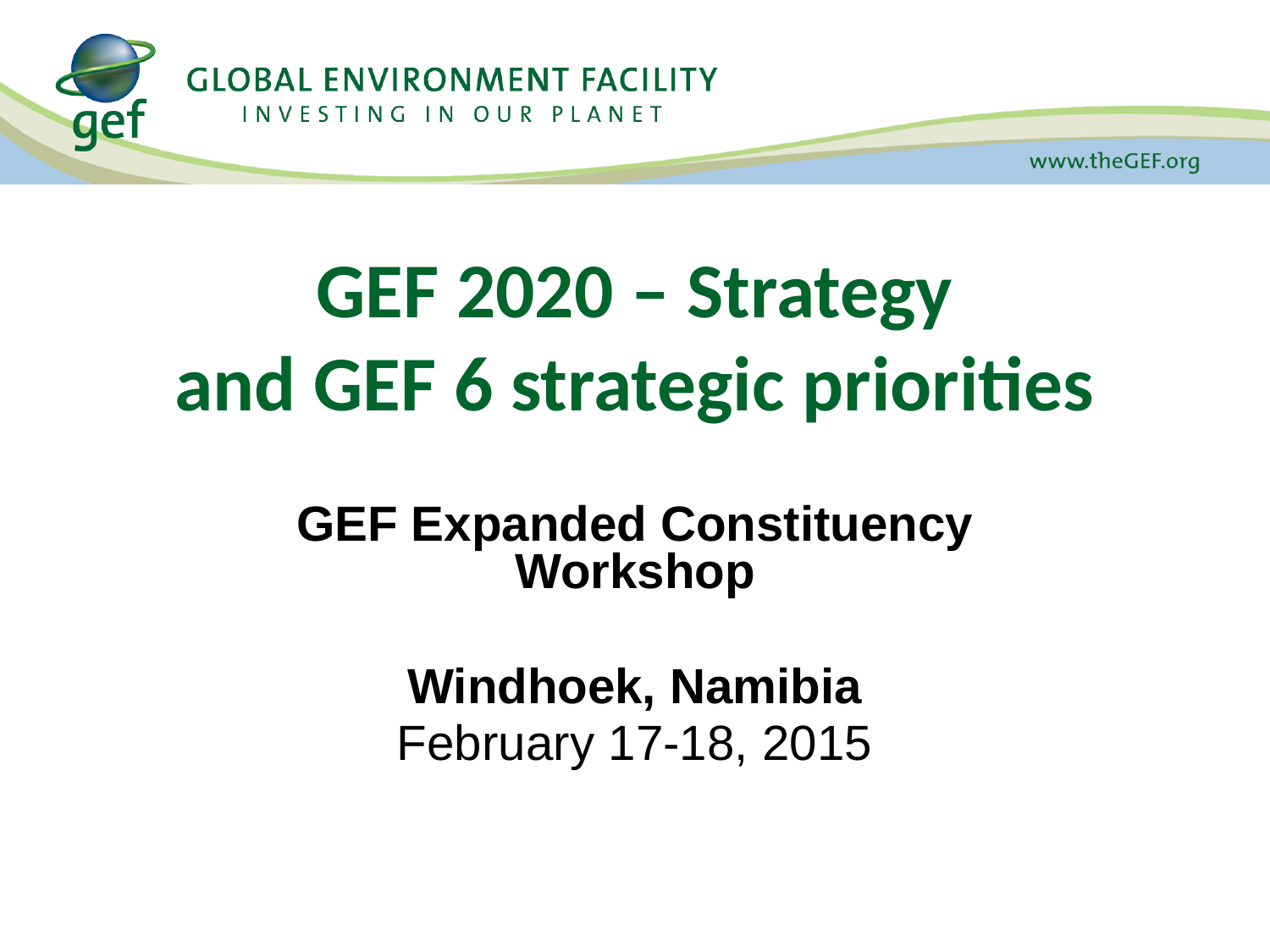

# GEF 2020 – Strategy and GEF 6 strategic priorities
GEF Expanded Constituency Workshop

Windhoek, Namibia
February 17-18, 2015